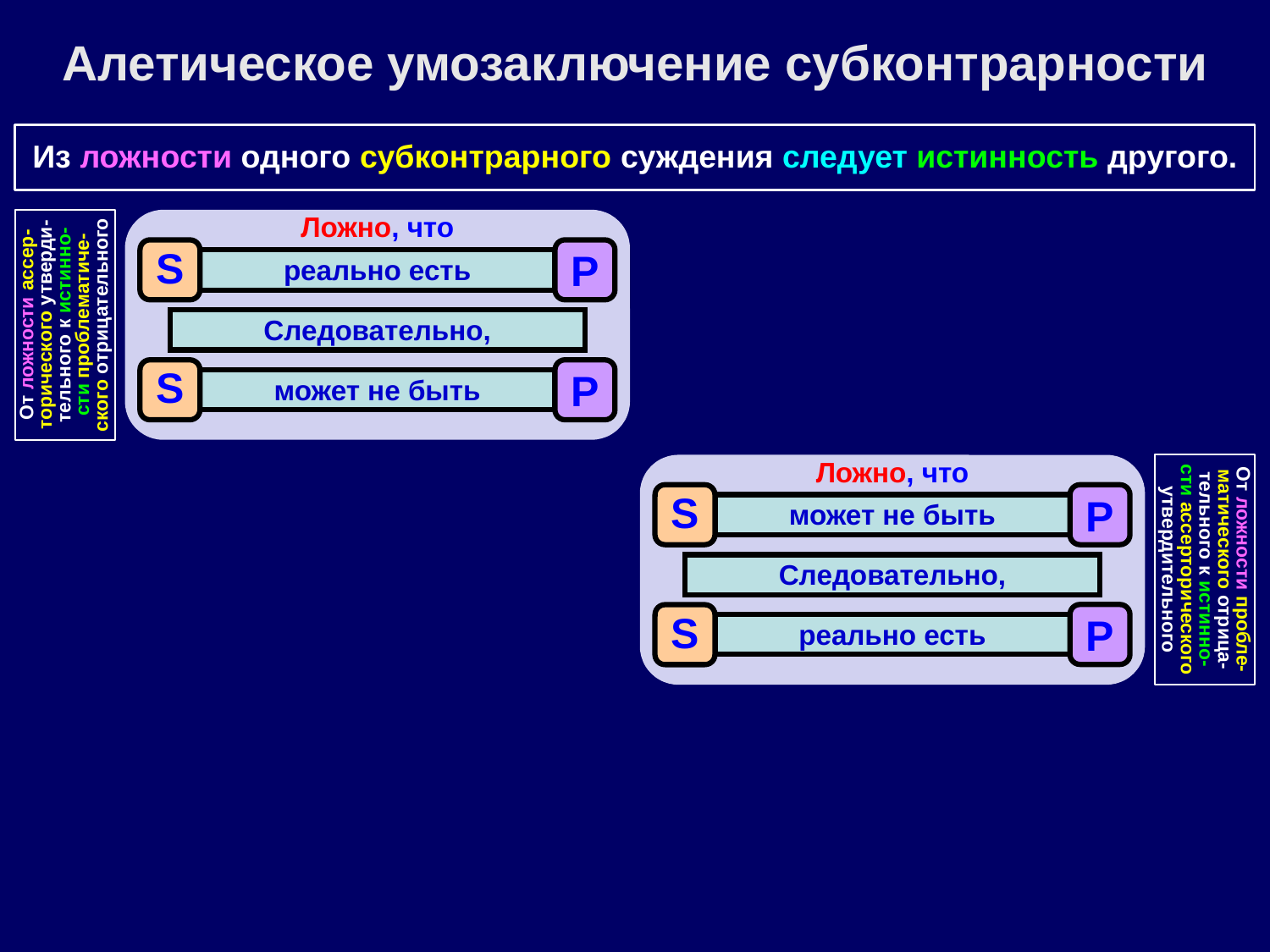

Алетическое умозаключение субконтрарности
Из ложности одного субконтрарного суждения следует истинность другого.
Ложно, что
S
P
реально есть
От ложности ассер-торического утверди-тельного к истинно-сти проблематиче-ского отрицательного
Следовательно,
S
P
может не быть
Ложно, что
S
P
может не быть
От ложности пробле-матического отрица-тельного к истинно-сти ассерторического утвердительного
Следовательно,
P
S
реально есть